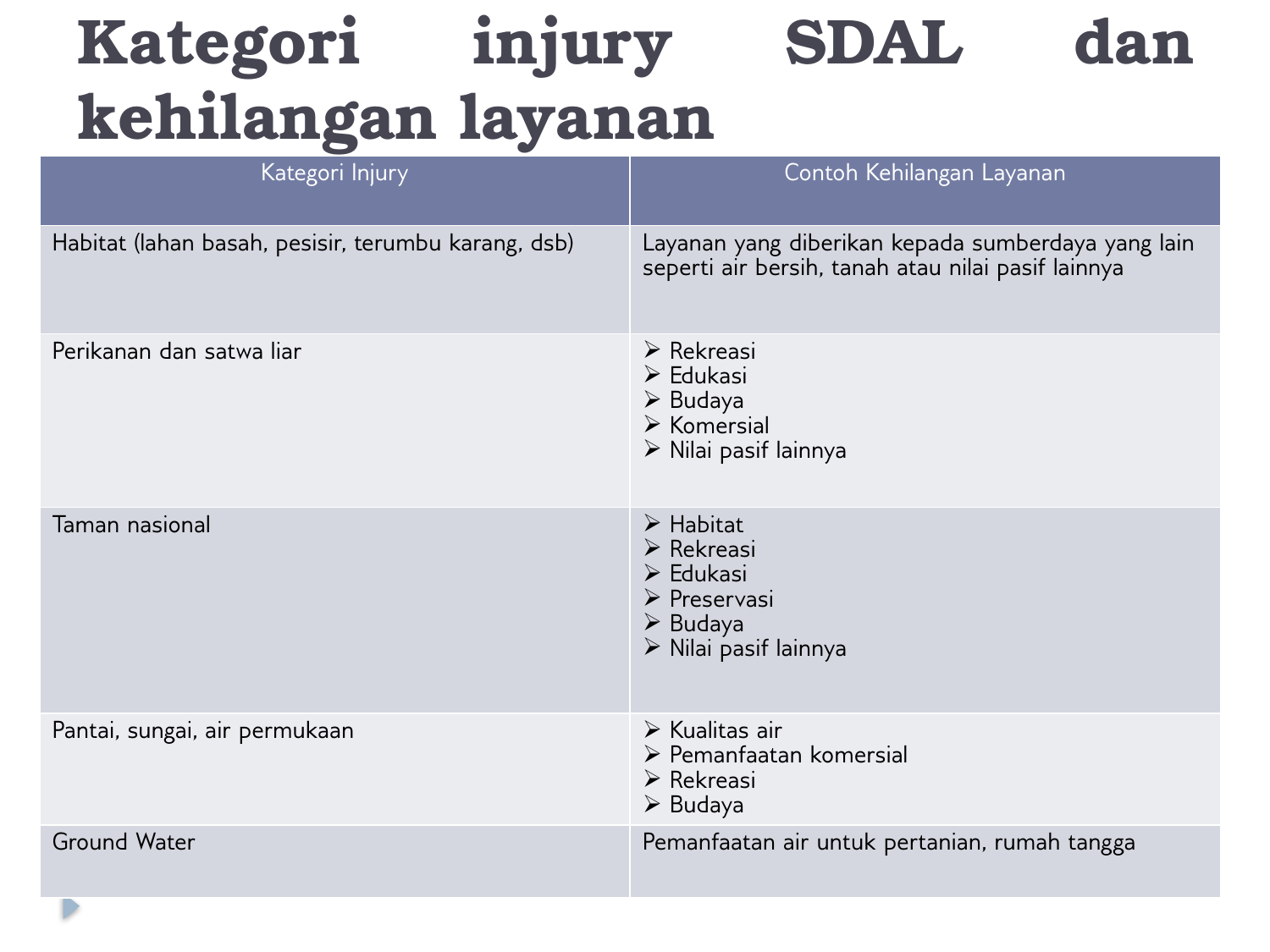

# Kategori injury SDAL dan kehilangan layanan
| Kategori Injury | Contoh Kehilangan Layanan |
| --- | --- |
| Habitat (lahan basah, pesisir, terumbu karang, dsb) | Layanan yang diberikan kepada sumberdaya yang lain seperti air bersih, tanah atau nilai pasif lainnya |
| Perikanan dan satwa liar | Rekreasi Edukasi Budaya Komersial Nilai pasif lainnya |
| Taman nasional | Habitat Rekreasi Edukasi Preservasi Budaya Nilai pasif lainnya |
| Pantai, sungai, air permukaan | Kualitas air Pemanfaatan komersial Rekreasi Budaya |
| Ground Water | Pemanfaatan air untuk pertanian, rumah tangga |